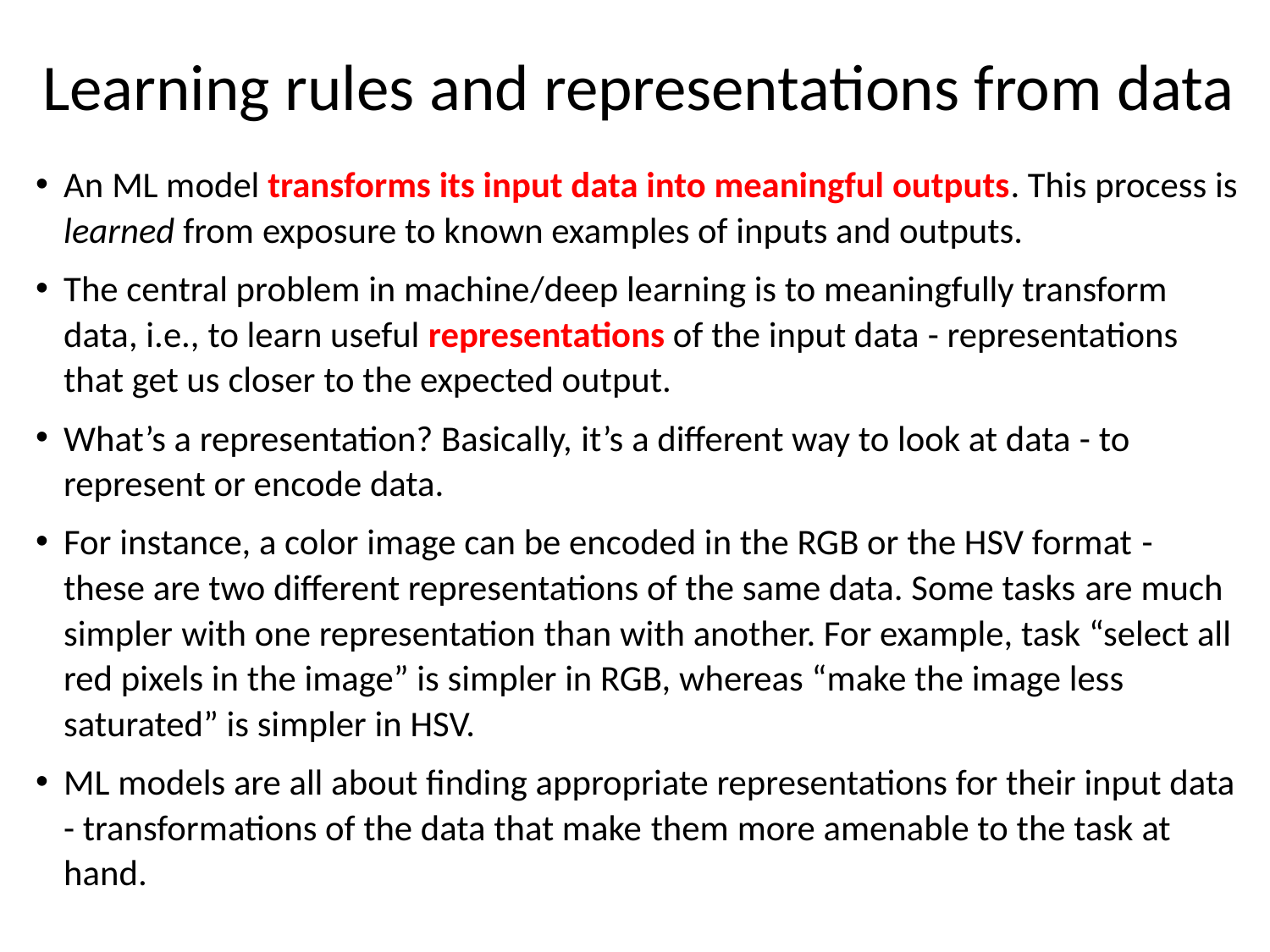

# Learning rules and representations from data
An ML model transforms its input data into meaningful outputs. This process is learned from exposure to known examples of inputs and outputs.
The central problem in machine/deep learning is to meaningfully transform data, i.e., to learn useful representations of the input data - representations that get us closer to the expected output.
What’s a representation? Basically, it’s a different way to look at data - to represent or encode data.
For instance, a color image can be encoded in the RGB or the HSV format - these are two different representations of the same data. Some tasks are much simpler with one representation than with another. For example, task “select all red pixels in the image” is simpler in RGB, whereas “make the image less saturated” is simpler in HSV.
ML models are all about finding appropriate representations for their input data - transformations of the data that make them more amenable to the task at hand.